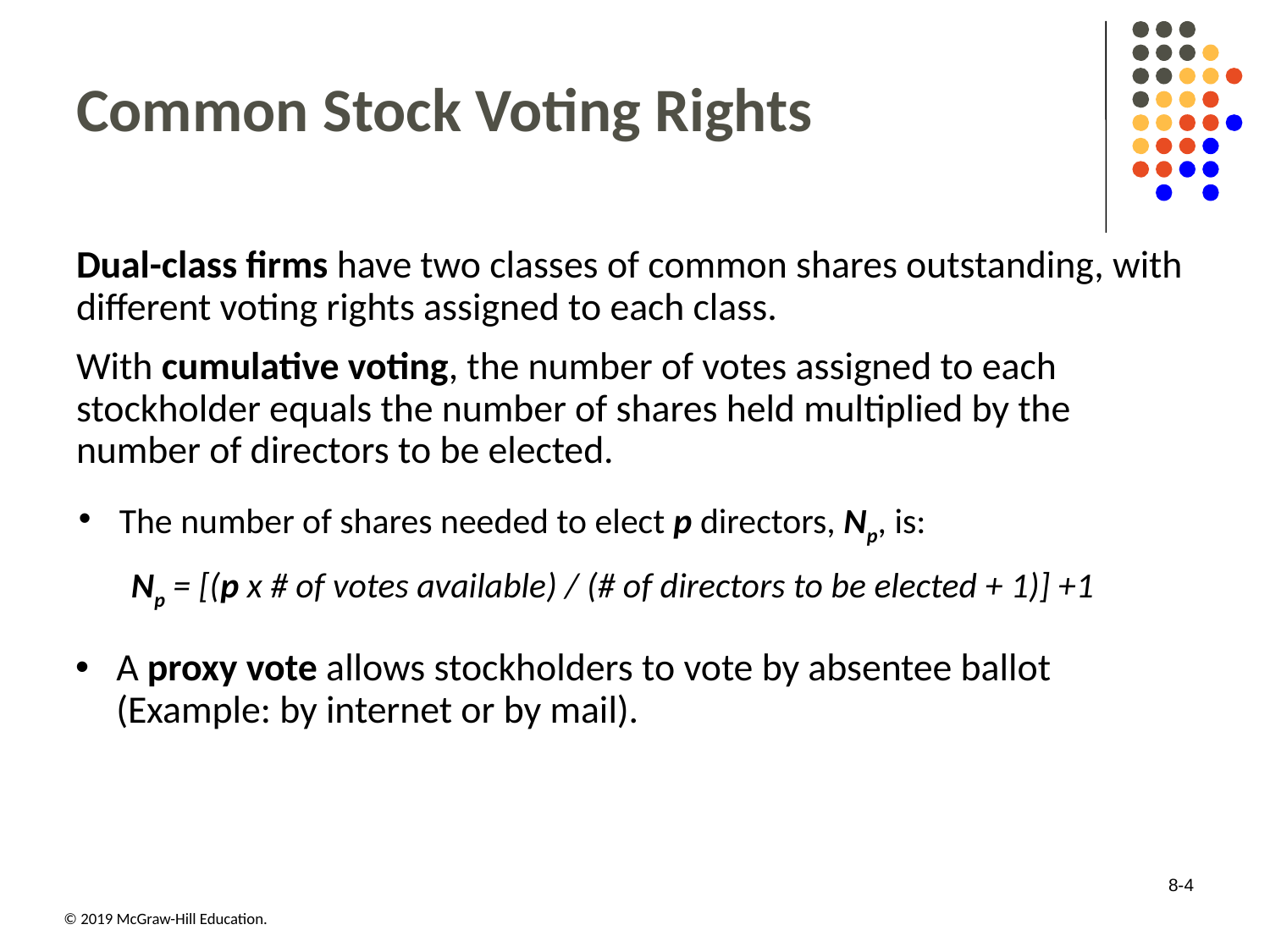

# Common Stock Voting Rights
Dual-class firms have two classes of common shares outstanding, with different voting rights assigned to each class.
With cumulative voting, the number of votes assigned to each stockholder equals the number of shares held multiplied by the number of directors to be elected.
The number of shares needed to elect p directors, Np, is:
Np = [(p x # of votes available) / (# of directors to be elected + 1)] +1
A proxy vote allows stockholders to vote by absentee ballot (Example: by internet or by mail).
8-4